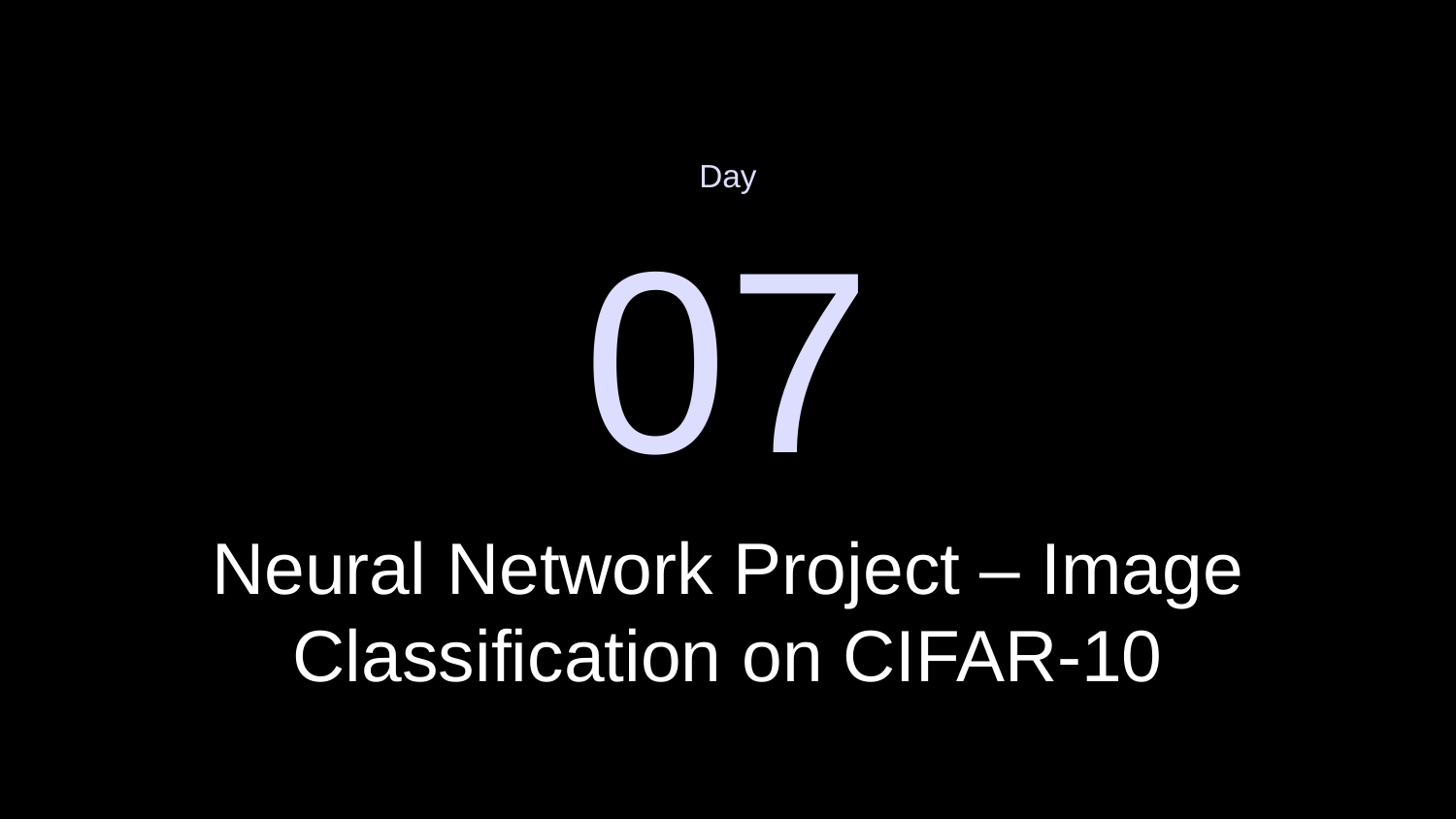

Day
07
# Neural Network Project – Image Classification on CIFAR-10